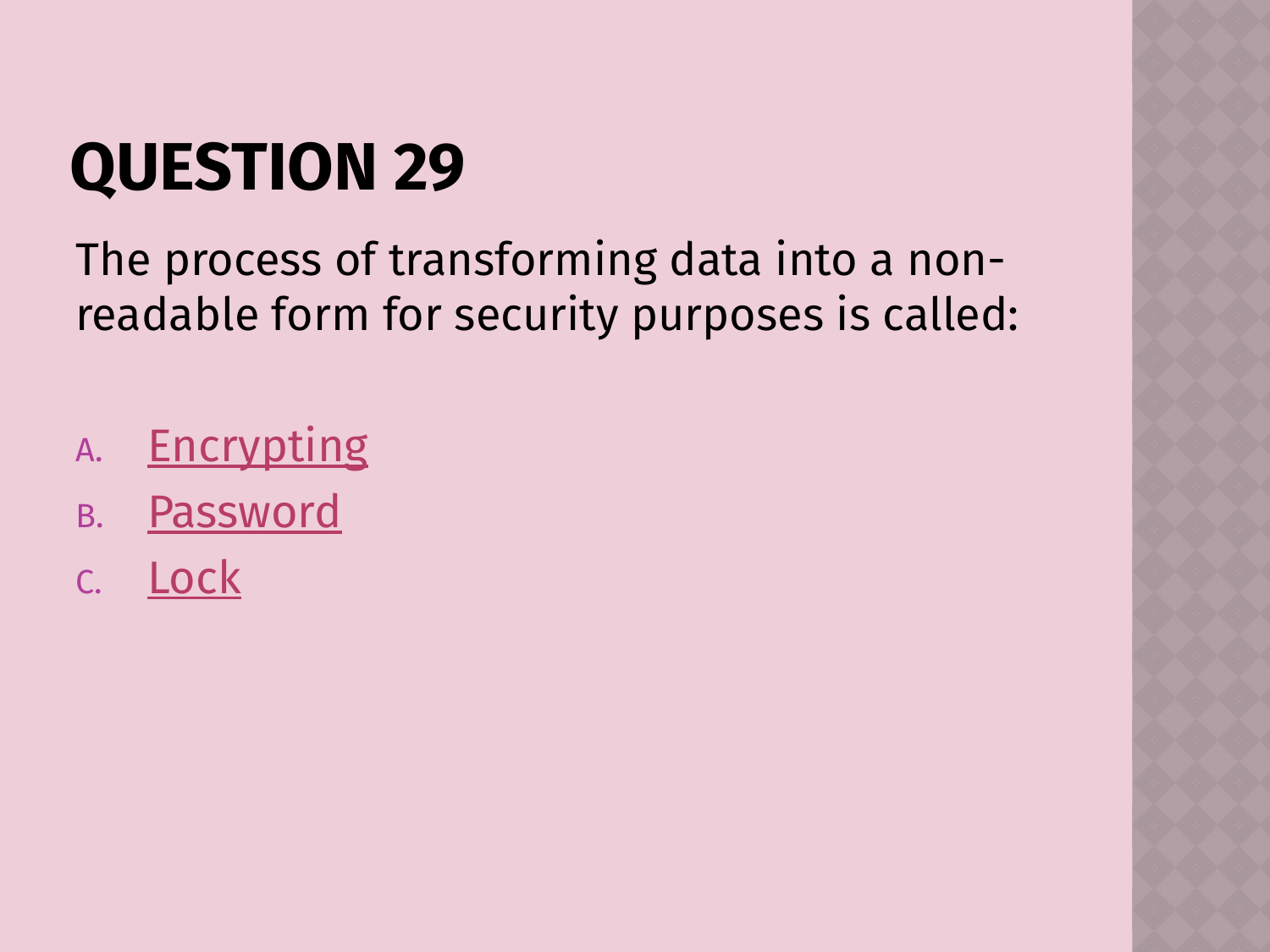

# Question 29
The process of transforming data into a non-readable form for security purposes is called:

Encrypting
Password
Lock